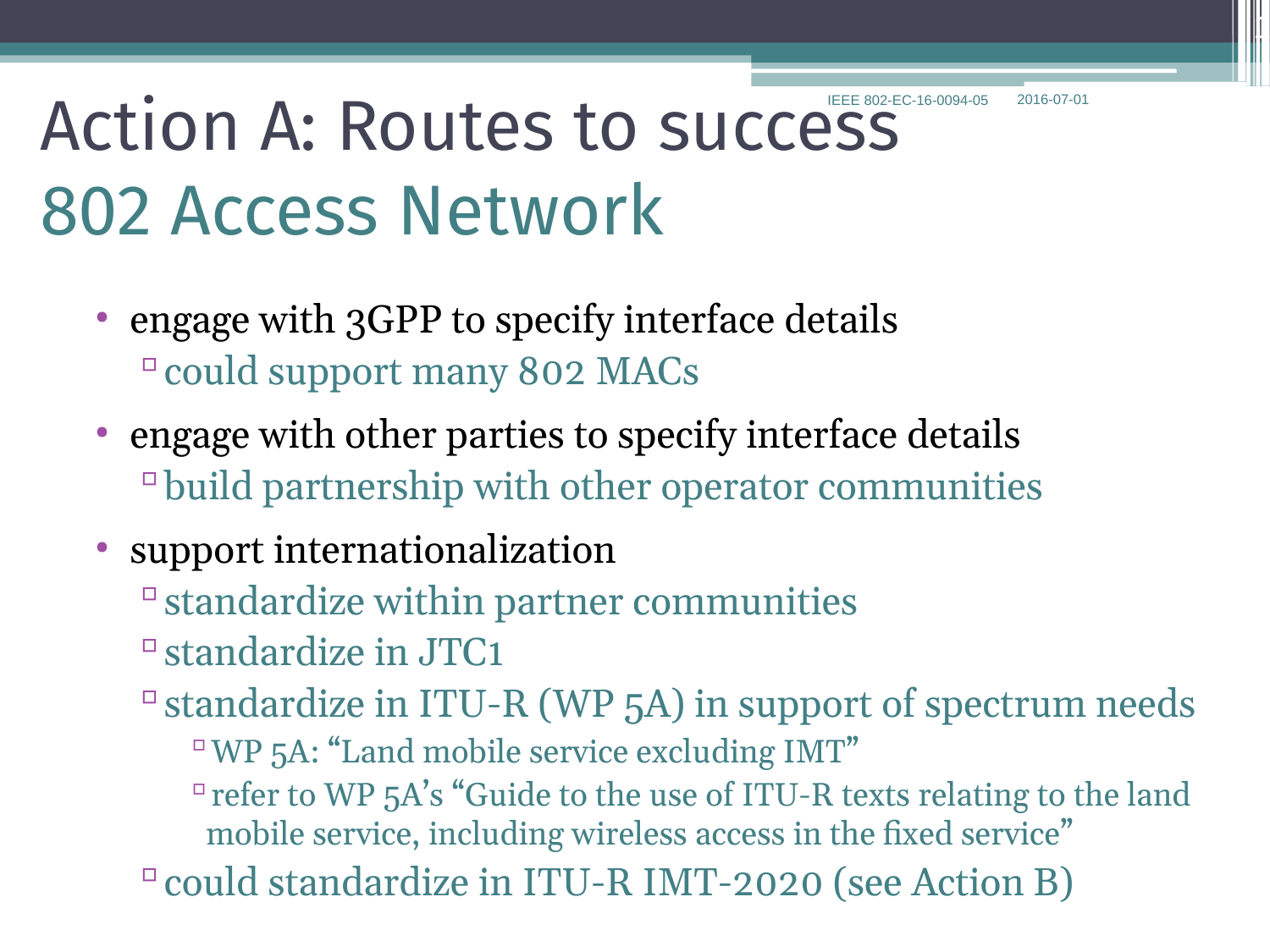

12
# Action A: Routes to success 802 Access Network

engage with 3GPP to specify interface details
could support many 802 MACs
engage with other parties to specify interface details
build partnership with other operator communities
support internationalization
standardize within partner communities
standardize in JTC1
standardize in ITU-R (WP 5A) in support of spectrum needs
WP 5A: “Land mobile service excluding IMT”
refer to WP 5A’s “Guide to the use of ITU-R texts relating to the land mobile service, including wireless access in the fixed service”
could standardize in ITU-R IMT-2020 (see Action B)